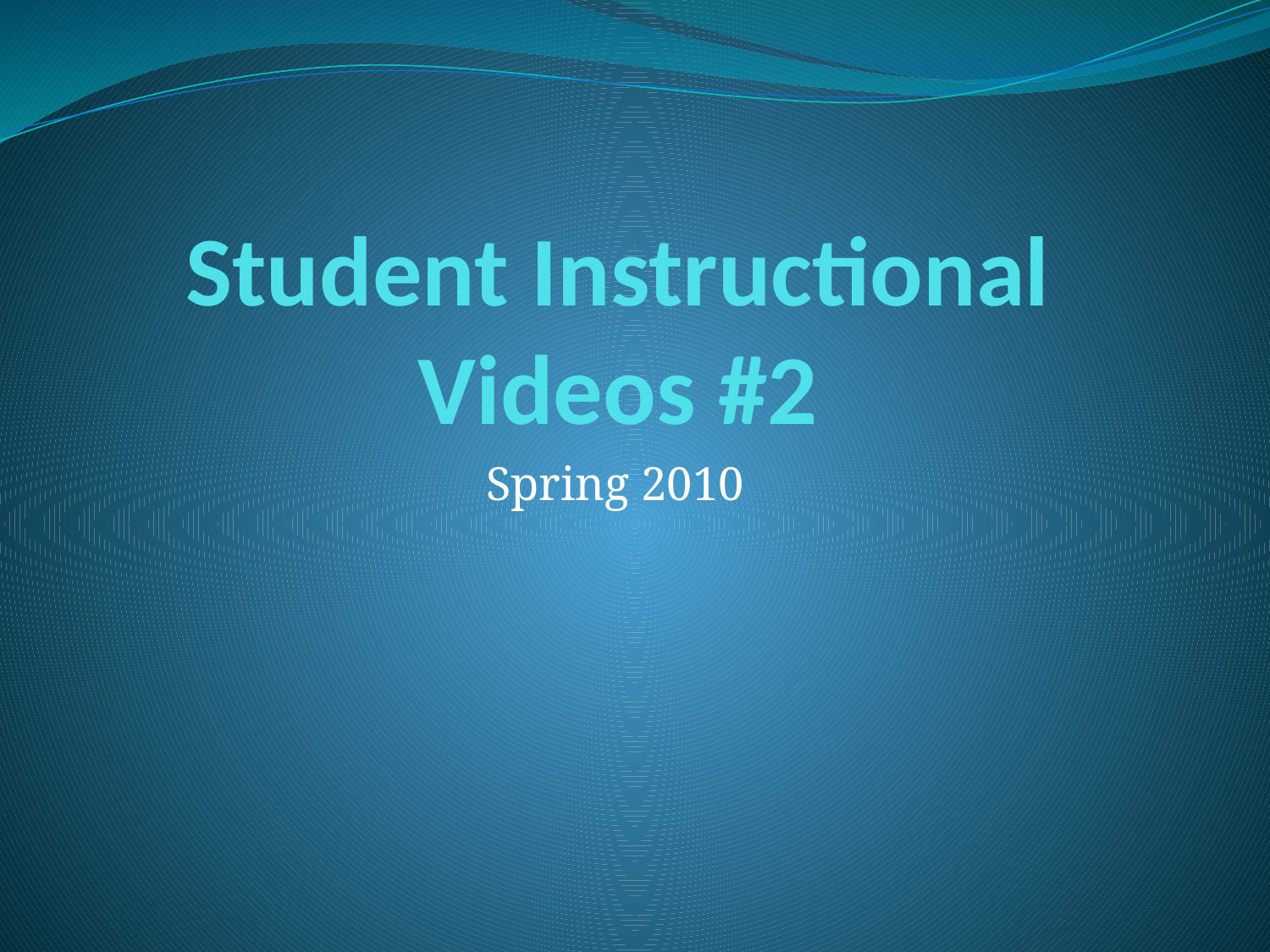

# Student Instructional Videos #2
Spring 2010